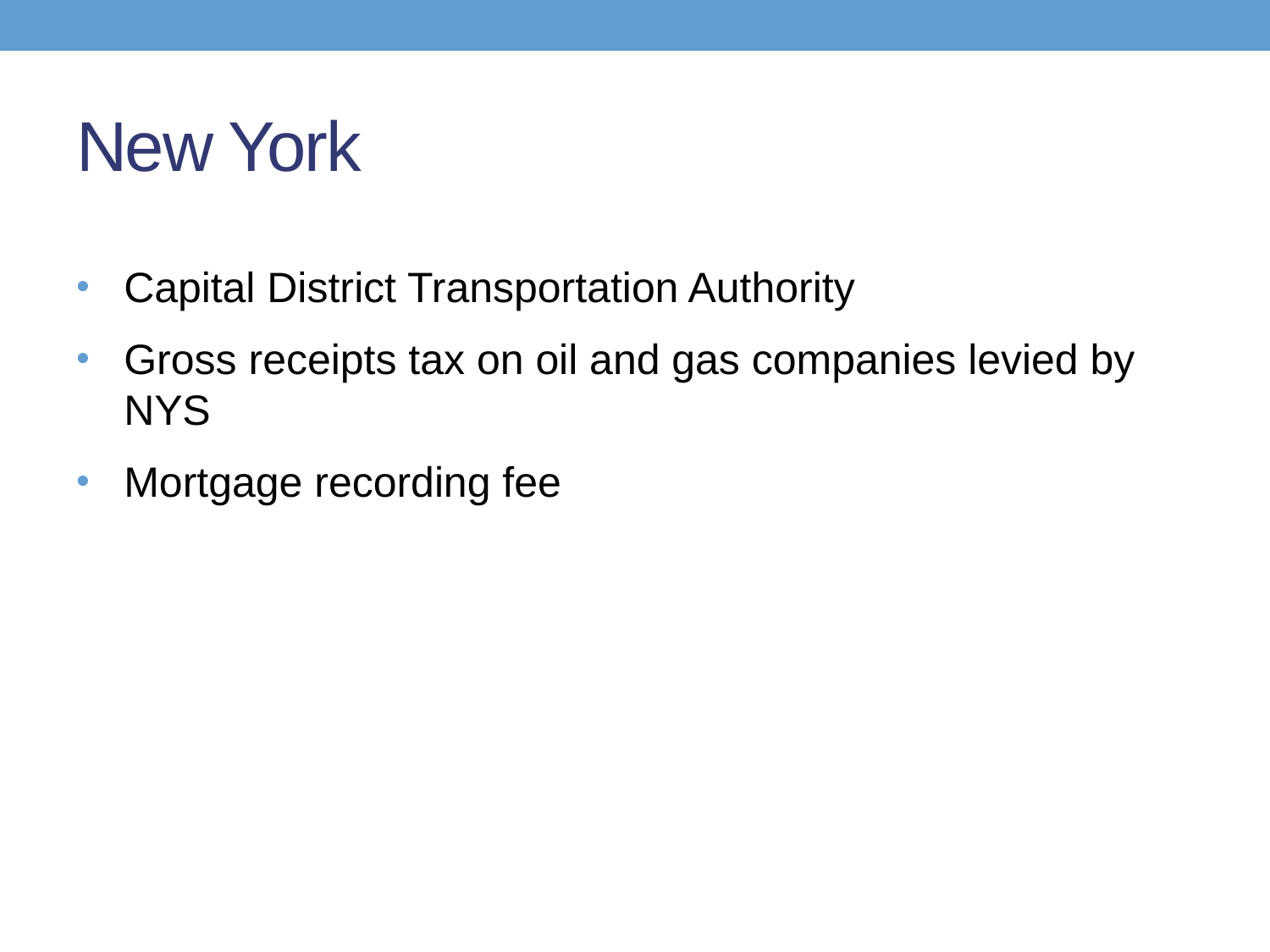

# New York

Capital District Transportation Authority
Gross receipts tax on oil and gas companies levied by NYS
Mortgage recording fee